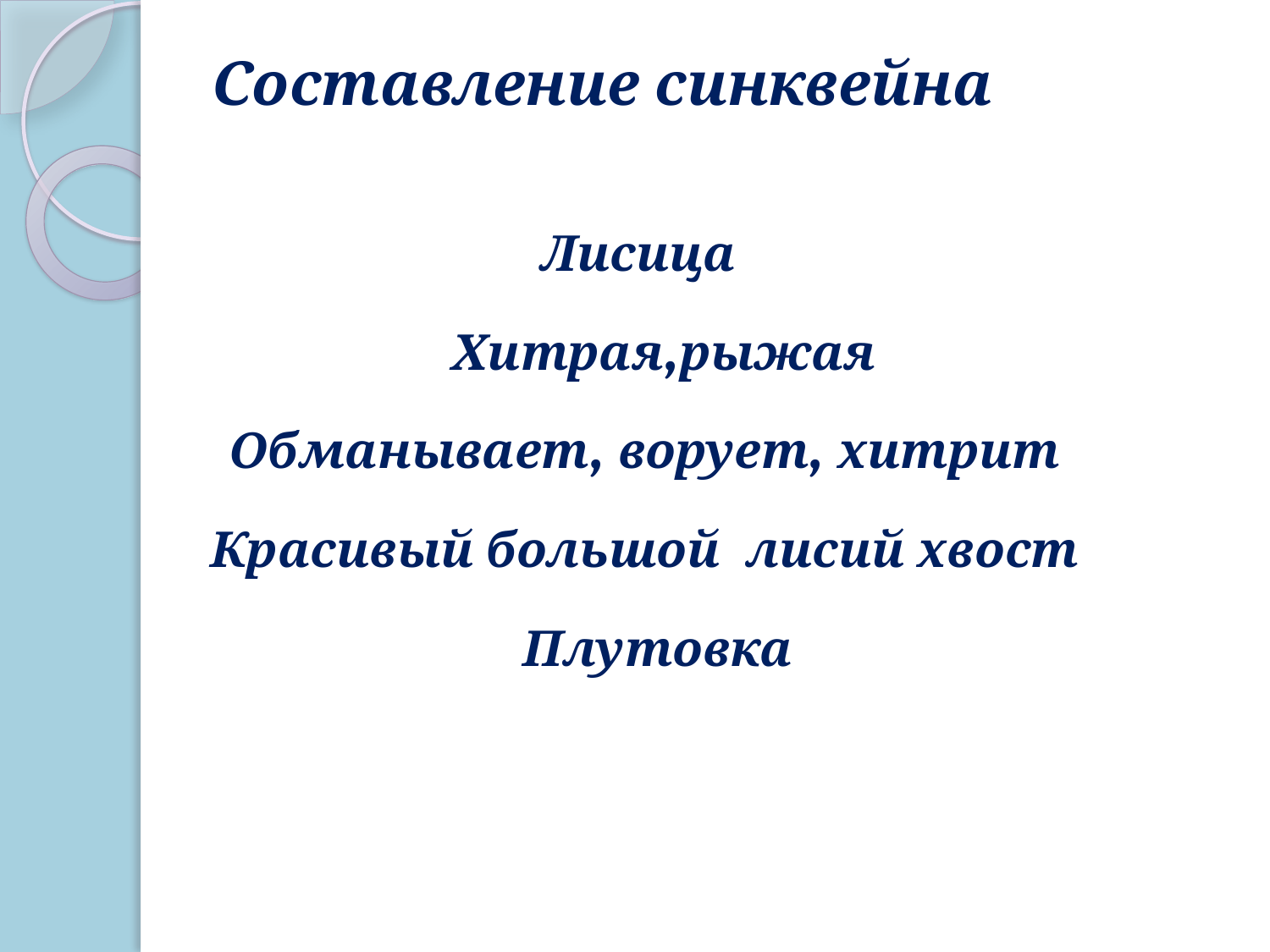

# Составление синквейна
Лисица
   Хитрая,рыжая
Обманывает, ворует, хитрит
Красивый большой  лисий хвост
   Плутовка